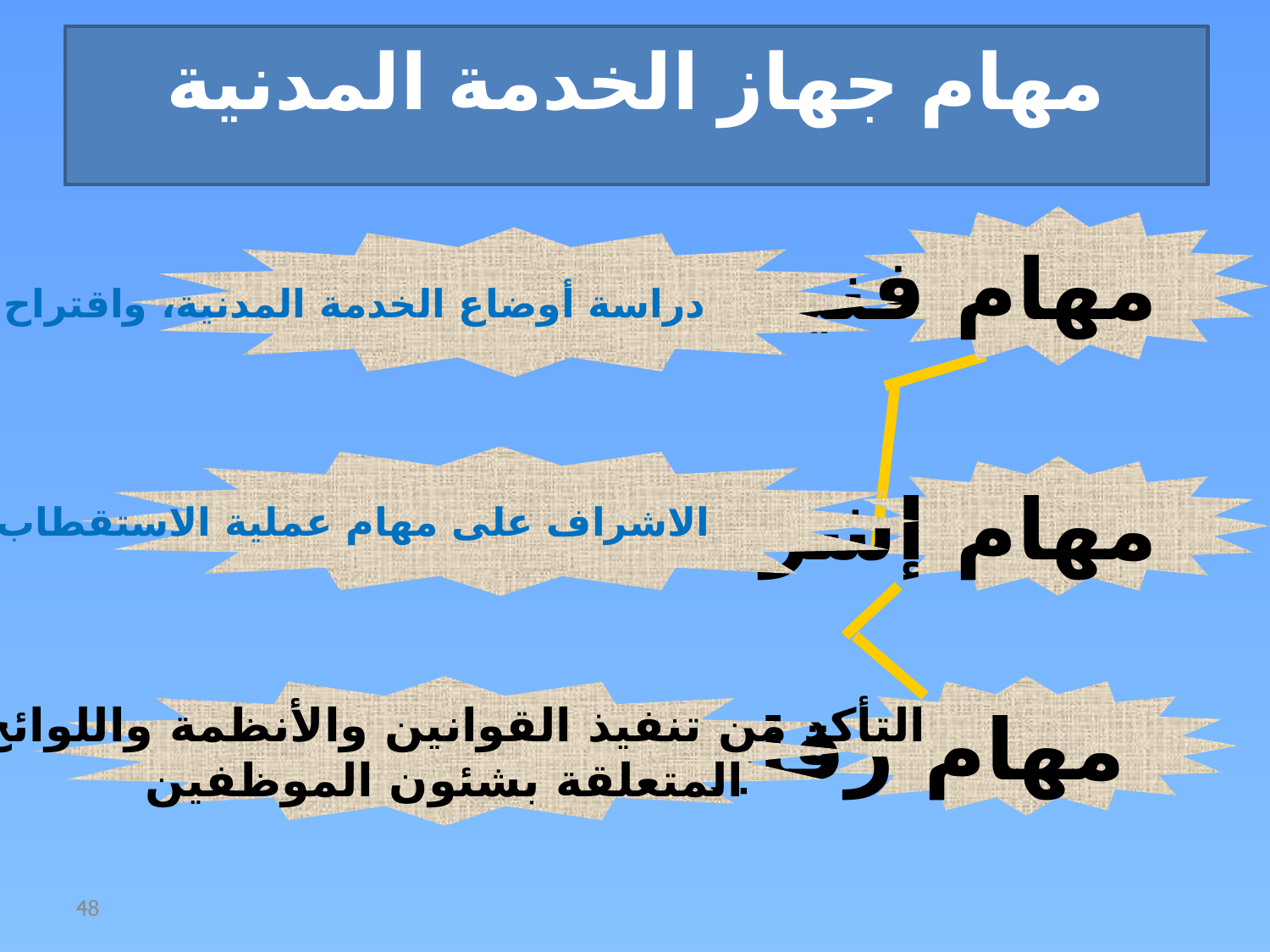

مهام جهاز الخدمة المدنية
مهام فنية
دراسة أوضاع الخدمة المدنية، واقتراح الأنظمة واللوائح.

الاشراف على مهام عملية الاستقطاب والاختيار وإعلان النتائج ...
مهام إشرافية

مهام رقابية
التأكد من تنفيذ القوانين والأنظمة واللوائح
المتعلقة بشئون الموظفين
48